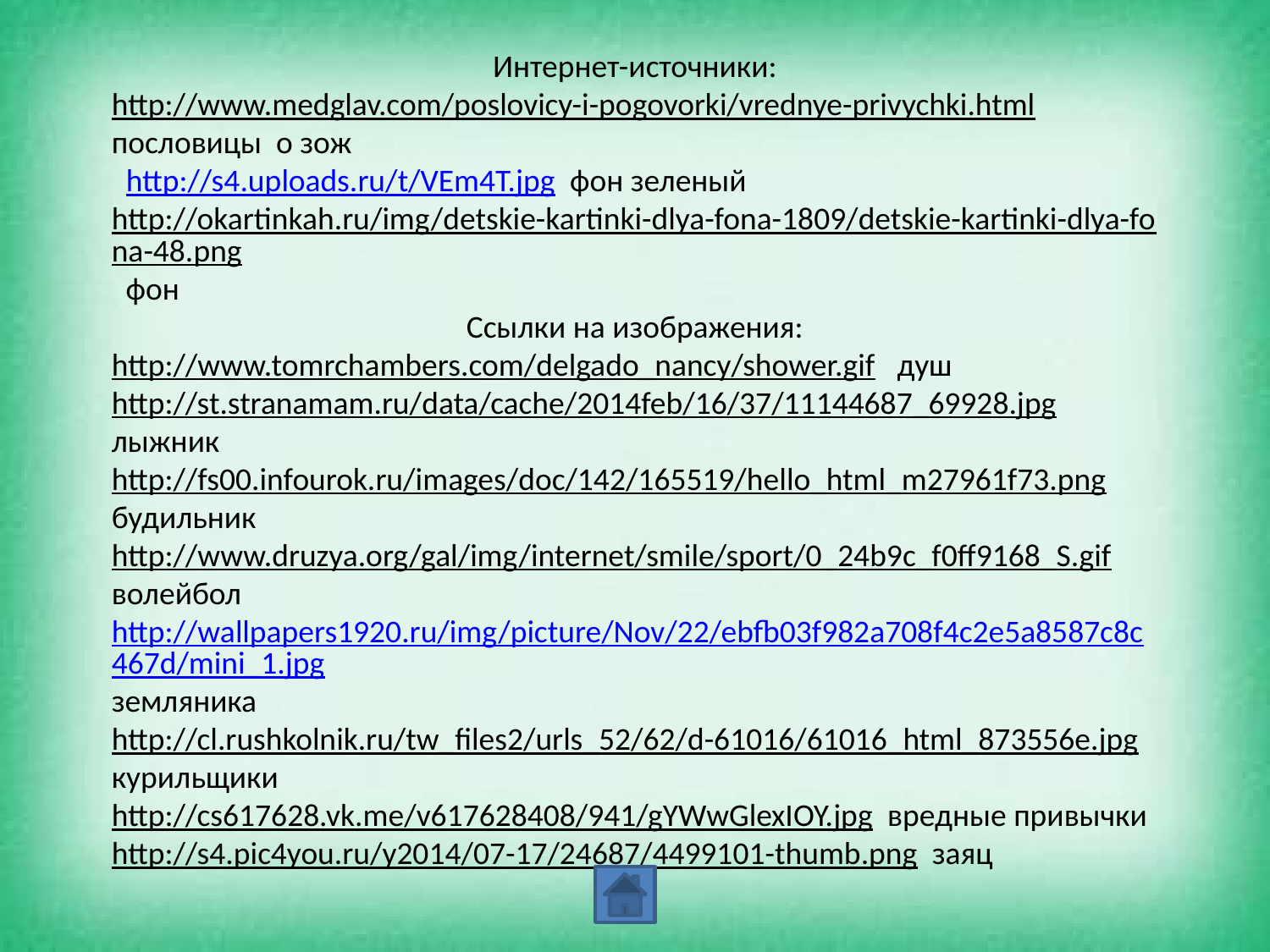

Интернет-источники:
http://www.medglav.com/poslovicy-i-pogovorki/vrednye-privychki.html  пословицы  о зож
  http://s4.uploads.ru/t/VEm4T.jpg  фон зеленый
http://okartinkah.ru/img/detskie-kartinki-dlya-fona-1809/detskie-kartinki-dlya-fona-48.png  фон
Ссылки на изображения:
http://www.tomrchambers.com/delgado_nancy/shower.gif   душ
http://st.stranamam.ru/data/cache/2014feb/16/37/11144687_69928.jpg лыжник
http://fs00.infourok.ru/images/doc/142/165519/hello_html_m27961f73.png  будильник
http://www.druzya.org/gal/img/internet/smile/sport/0_24b9c_f0ff9168_S.gif   волейбол
http://wallpapers1920.ru/img/picture/Nov/22/ebfb03f982a708f4c2e5a8587c8c467d/mini_1.jpg
земляника
http://cl.rushkolnik.ru/tw_files2/urls_52/62/d-61016/61016_html_873556e.jpg   курильщики
http://cs617628.vk.me/v617628408/941/gYWwGlexIOY.jpg  вредные привычки
http://s4.pic4you.ru/y2014/07-17/24687/4499101-thumb.png  заяц